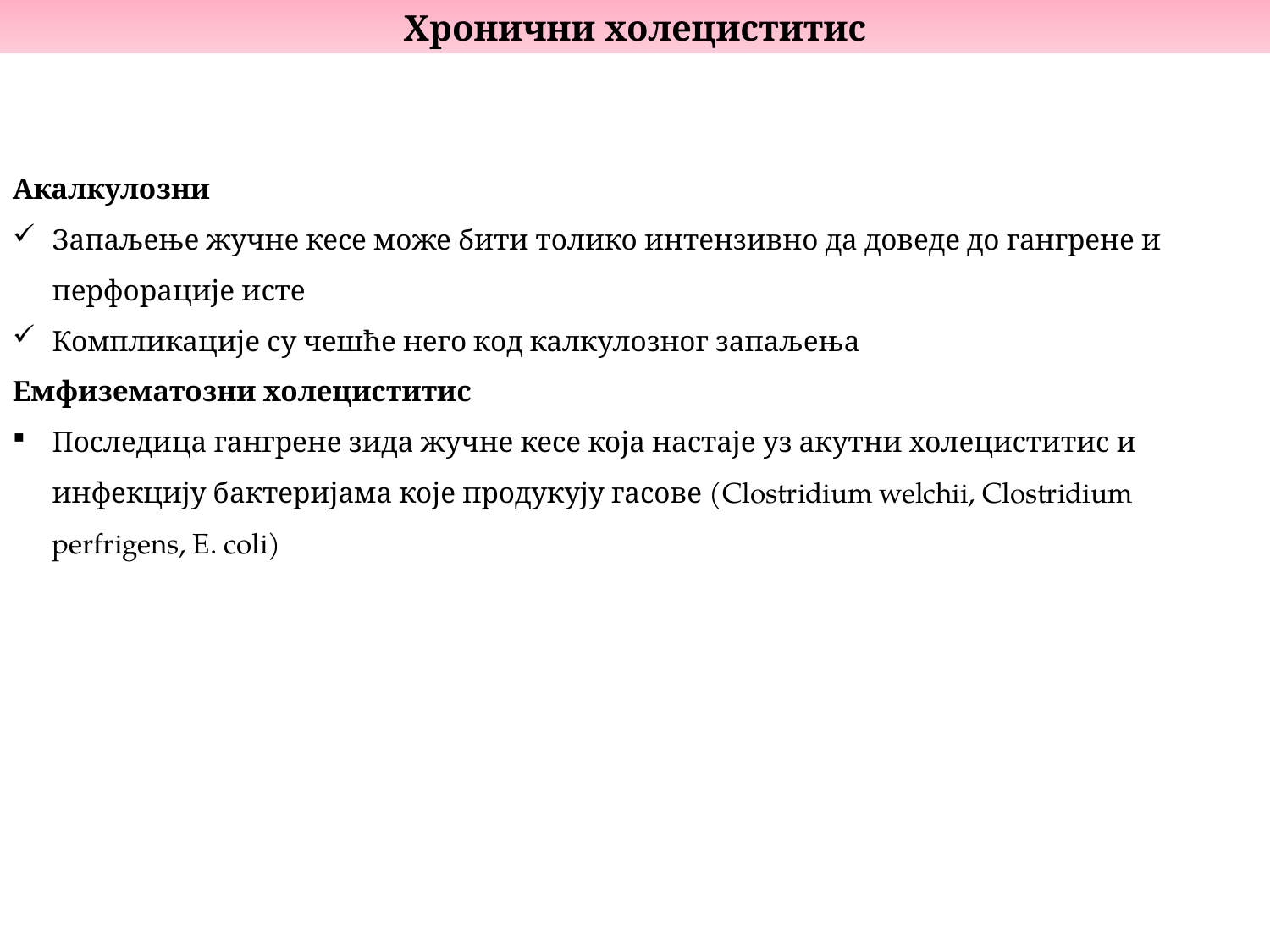

Хронични холециститис
Акалкулозни
Запаљење жучне кесе може бити толико интензивно да доведе до гангрене и перфорације исте
Компликације су чешће него код калкулозног запаљења
Емфизематозни холециститис
Последица гангрене зида жучне кесе која настаје уз акутни холециститис и инфекцију бактеријама које продукују гасове (Clostridium welchii, Clostridium perfrigens, E. coli)